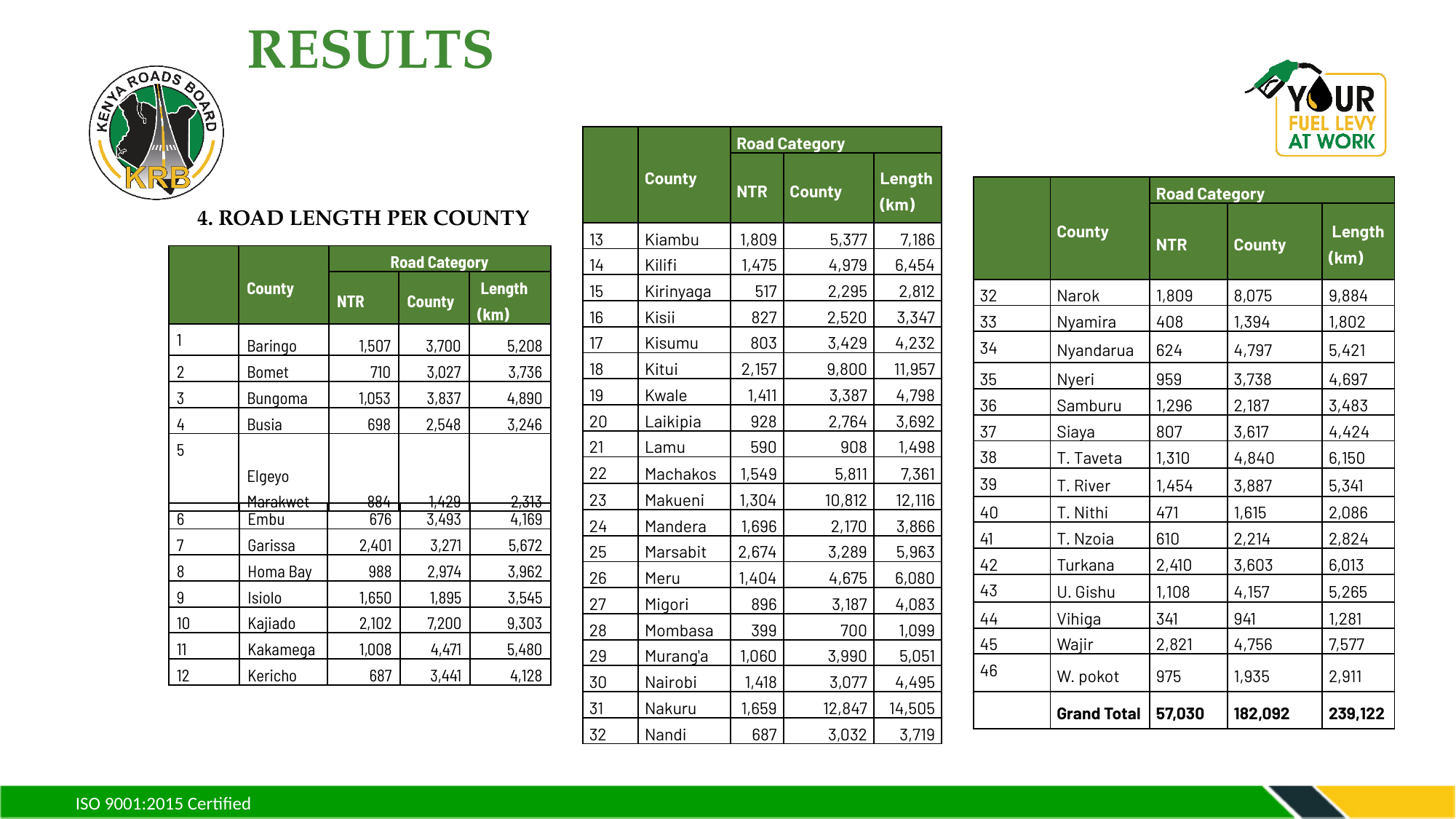

RESULTS
|  | County | Road Category |  |  |
| --- | --- | --- | --- | --- |
|  |  | NTR | County | Length (km) |
| 13 | Kiambu | 1,809 | 5,377 | 7,186 |
| 14 | Kilifi | 1,475 | 4,979 | 6,454 |
| 15 | Kirinyaga | 517 | 2,295 | 2,812 |
| 16 | Kisii | 827 | 2,520 | 3,347 |
| 17 | Kisumu | 803 | 3,429 | 4,232 |
| 18 | Kitui | 2,157 | 9,800 | 11,957 |
| 19 | Kwale | 1,411 | 3,387 | 4,798 |
| 20 | Laikipia | 928 | 2,764 | 3,692 |
| 21 | Lamu | 590 | 908 | 1,498 |
| 22 | Machakos | 1,549 | 5,811 | 7,361 |
| 23 | Makueni | 1,304 | 10,812 | 12,116 |
| 24 | Mandera | 1,696 | 2,170 | 3,866 |
| 25 | Marsabit | 2,674 | 3,289 | 5,963 |
| 26 | Meru | 1,404 | 4,675 | 6,080 |
| 27 | Migori | 896 | 3,187 | 4,083 |
| 28 | Mombasa | 399 | 700 | 1,099 |
| 29 | Murang'a | 1,060 | 3,990 | 5,051 |
| 30 | Nairobi | 1,418 | 3,077 | 4,495 |
| 31 | Nakuru | 1,659 | 12,847 | 14,505 |
| 32 | Nandi | 687 | 3,032 | 3,719 |
|  | County | Road Category |  |  |
| --- | --- | --- | --- | --- |
|  |  | NTR | County | Length (km) |
| 32 | Narok | 1,809 | 8,075 | 9,884 |
| 33 | Nyamira | 408 | 1,394 | 1,802 |
| 34 | Nyandarua | 624 | 4,797 | 5,421 |
| 35 | Nyeri | 959 | 3,738 | 4,697 |
| 36 | Samburu | 1,296 | 2,187 | 3,483 |
| 37 | Siaya | 807 | 3,617 | 4,424 |
| 38 | T. Taveta | 1,310 | 4,840 | 6,150 |
| 39 | T. River | 1,454 | 3,887 | 5,341 |
| 40 | T. Nithi | 471 | 1,615 | 2,086 |
| 41 | T. Nzoia | 610 | 2,214 | 2,824 |
| 42 | Turkana | 2,410 | 3,603 | 6,013 |
| 43 | U. Gishu | 1,108 | 4,157 | 5,265 |
| 44 | Vihiga | 341 | 941 | 1,281 |
| 45 | Wajir | 2,821 | 4,756 | 7,577 |
| 46 | W. pokot | 975 | 1,935 | 2,911 |
|  | Grand Total | 57,030 | 182,092 | 239,122 |
4. Road Length Per County
|  | County | Road Category |  |  |
| --- | --- | --- | --- | --- |
|  |  | NTR | County | Length (km) |
| 1 | Baringo | 1,507 | 3,700 | 5,208 |
| 2 | Bomet | 710 | 3,027 | 3,736 |
| 3 | Bungoma | 1,053 | 3,837 | 4,890 |
| 4 | Busia | 698 | 2,548 | 3,246 |
| 5 | Elgeyo Marakwet | 884 | 1,429 | 2,313 |
| 6 | Embu | 676 | 3,493 | 4,169 |
| --- | --- | --- | --- | --- |
| 7 | Garissa | 2,401 | 3,271 | 5,672 |
| 8 | Homa Bay | 988 | 2,974 | 3,962 |
| 9 | Isiolo | 1,650 | 1,895 | 3,545 |
| 10 | Kajiado | 2,102 | 7,200 | 9,303 |
| 11 | Kakamega | 1,008 | 4,471 | 5,480 |
| 12 | Kericho | 687 | 3,441 | 4,128 |